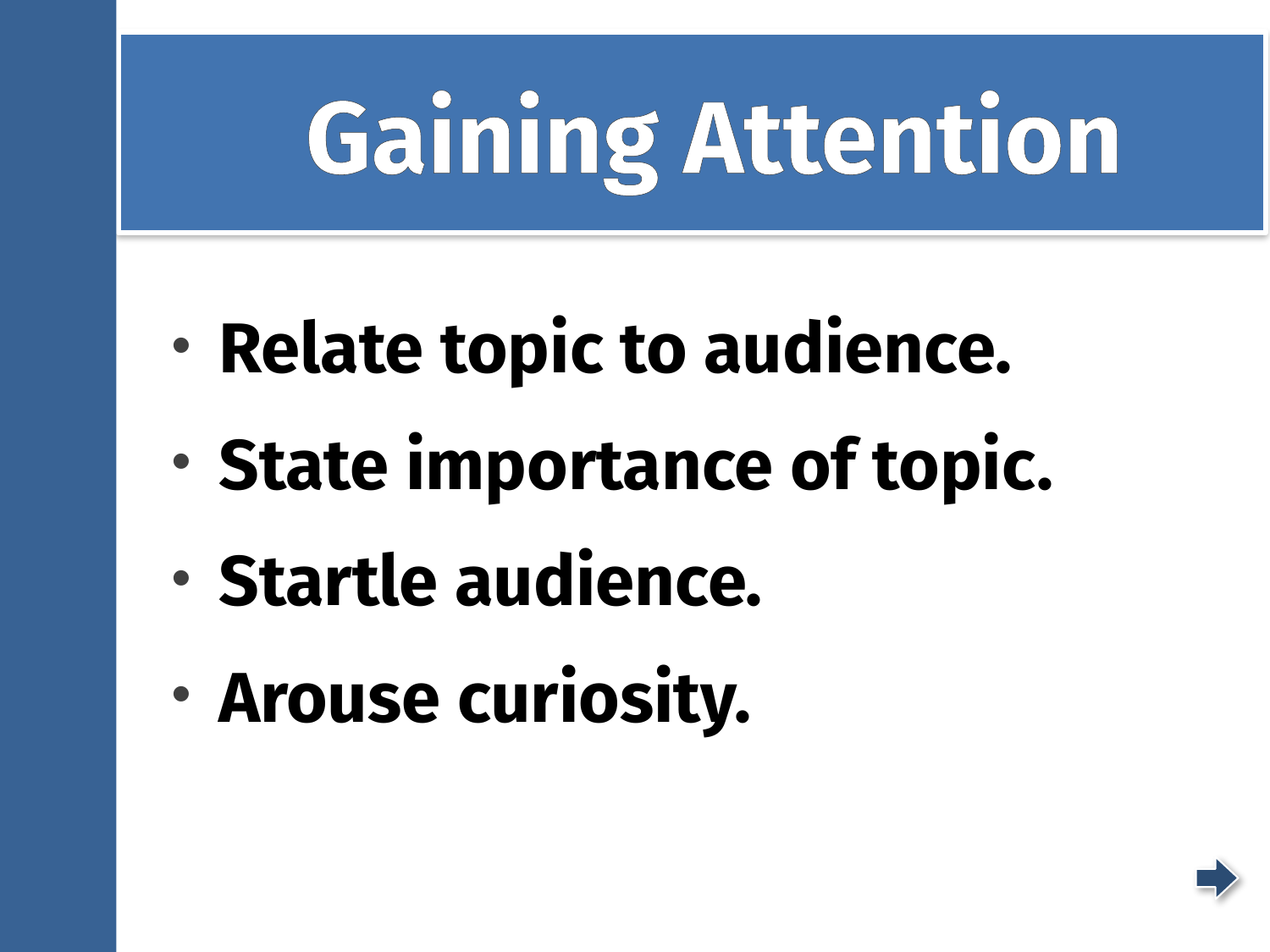

# Gaining Attention
Relate topic to audience.
State importance of topic.
Startle audience.
Arouse curiosity.